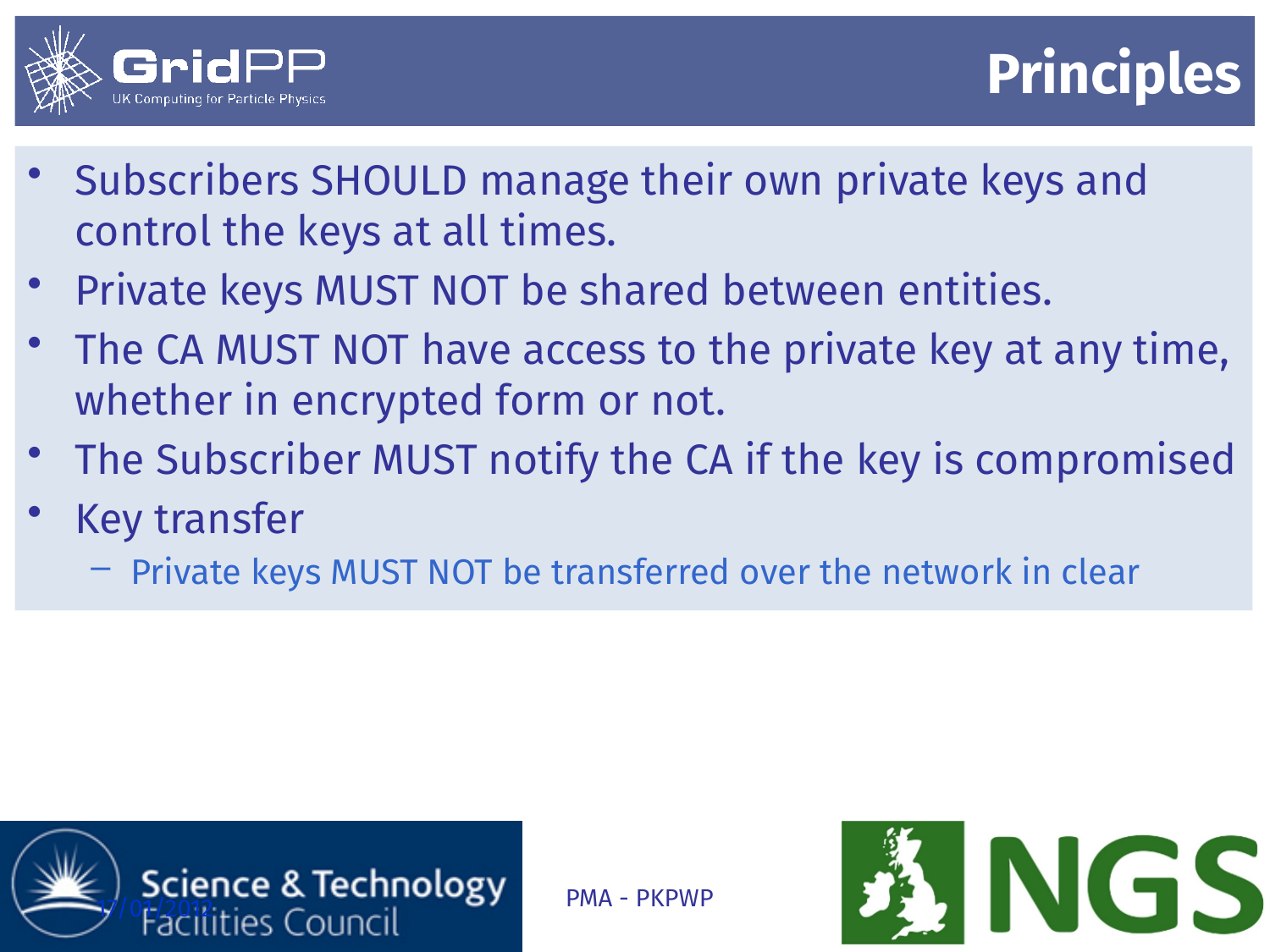

# Principles
Subscribers SHOULD manage their own private keys and control the keys at all times.
Private keys MUST NOT be shared between entities.
The CA MUST NOT have access to the private key at any time, whether in encrypted form or not.
The Subscriber MUST notify the CA if the key is compromised
Key transfer
Private keys MUST NOT be transferred over the network in clear
PMA - PKPWP
17/01/2012
5